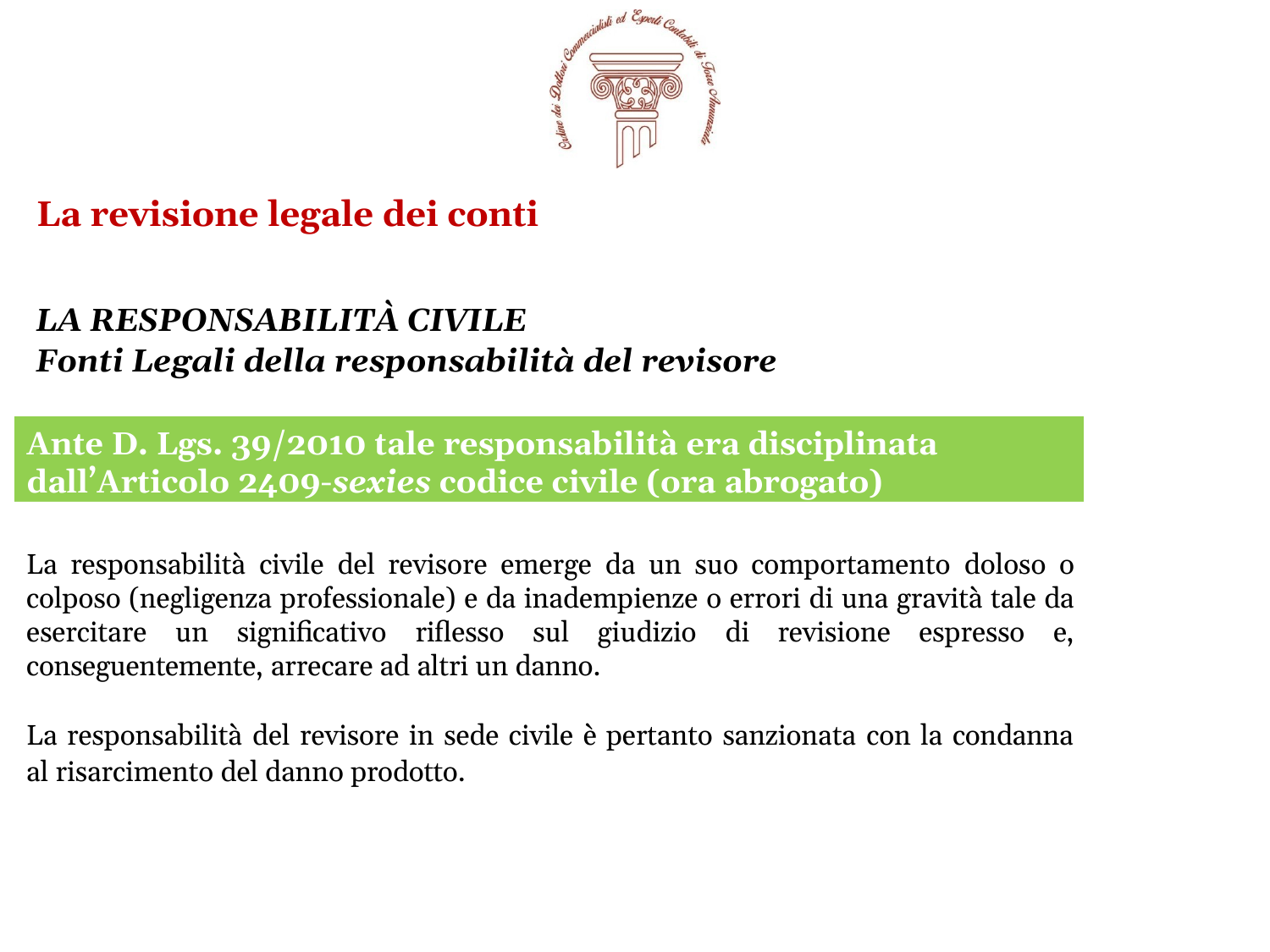

# La revisione legale dei conti
LA RESPONSABILITÀ CIVILE
Fonti Legali della responsabilità del revisore

Ante D. Lgs. 39/2010 tale responsabilità era disciplinata dall’Articolo 2409-sexies codice civile (ora abrogato)

La responsabilità civile del revisore emerge da un suo comportamento doloso o colposo (negligenza professionale) e da inadempienze o errori di una gravità tale da esercitare  un  significativo  riflesso  sul  giudizio  di  revisione  espresso  e, conseguentemente, arrecare ad altri un danno.

La responsabilità del revisore in sede civile è pertanto sanzionata con la condanna al risarcimento del danno prodotto.
Formazione Specialistica Revisione Legale